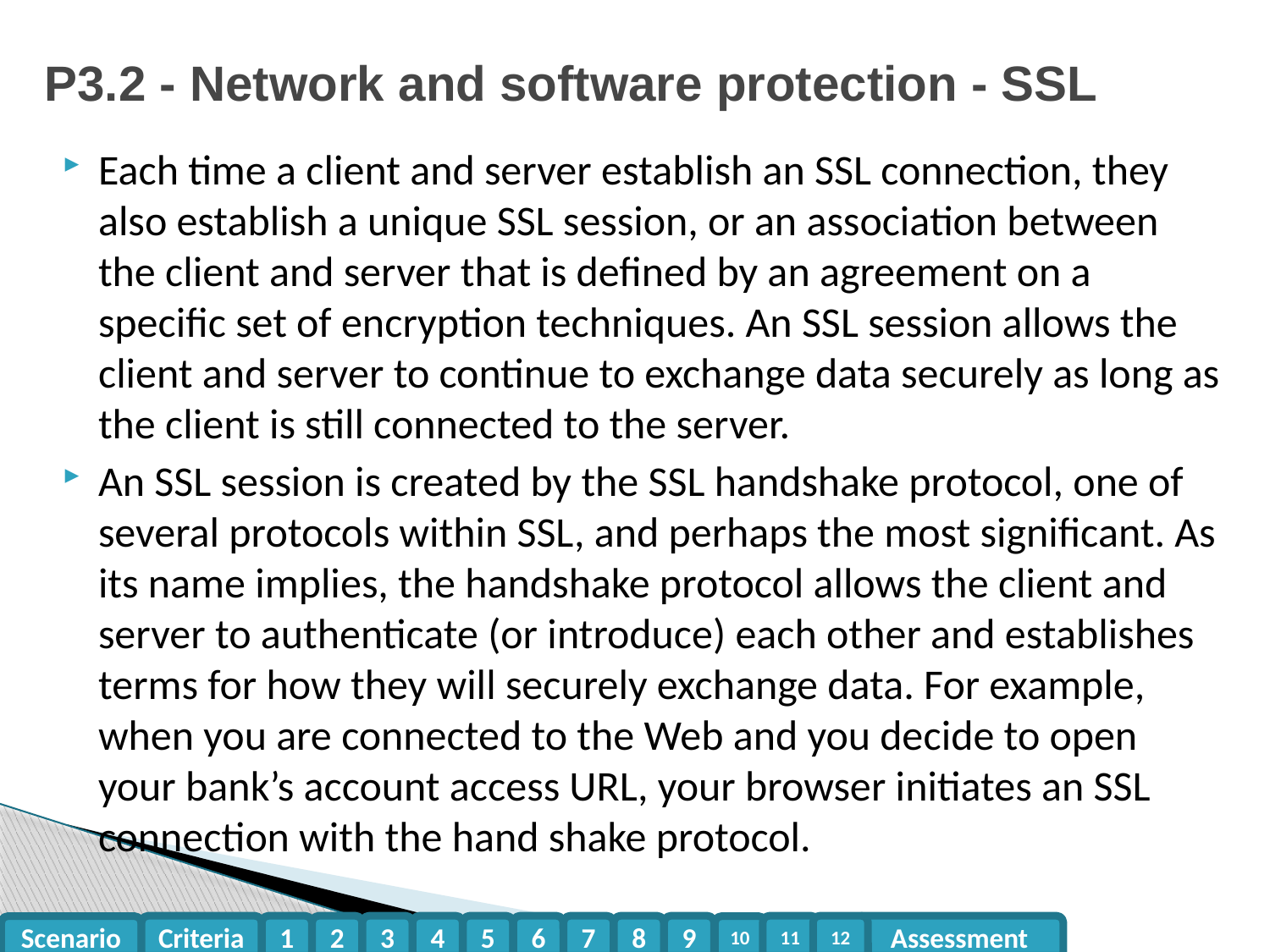

# P3.2 - Network and software protection - SSL
Each time a client and server establish an SSL connection, they also establish a unique SSL session, or an association between the client and server that is defined by an agreement on a specific set of encryption techniques. An SSL session allows the client and server to continue to exchange data securely as long as the client is still connected to the server.
An SSL session is created by the SSL handshake protocol, one of several protocols within SSL, and perhaps the most significant. As its name implies, the handshake protocol allows the client and server to authenticate (or introduce) each other and establishes terms for how they will securely exchange data. For example, when you are connected to the Web and you decide to open your bank’s account access URL, your browser initiates an SSL connection with the hand shake protocol.